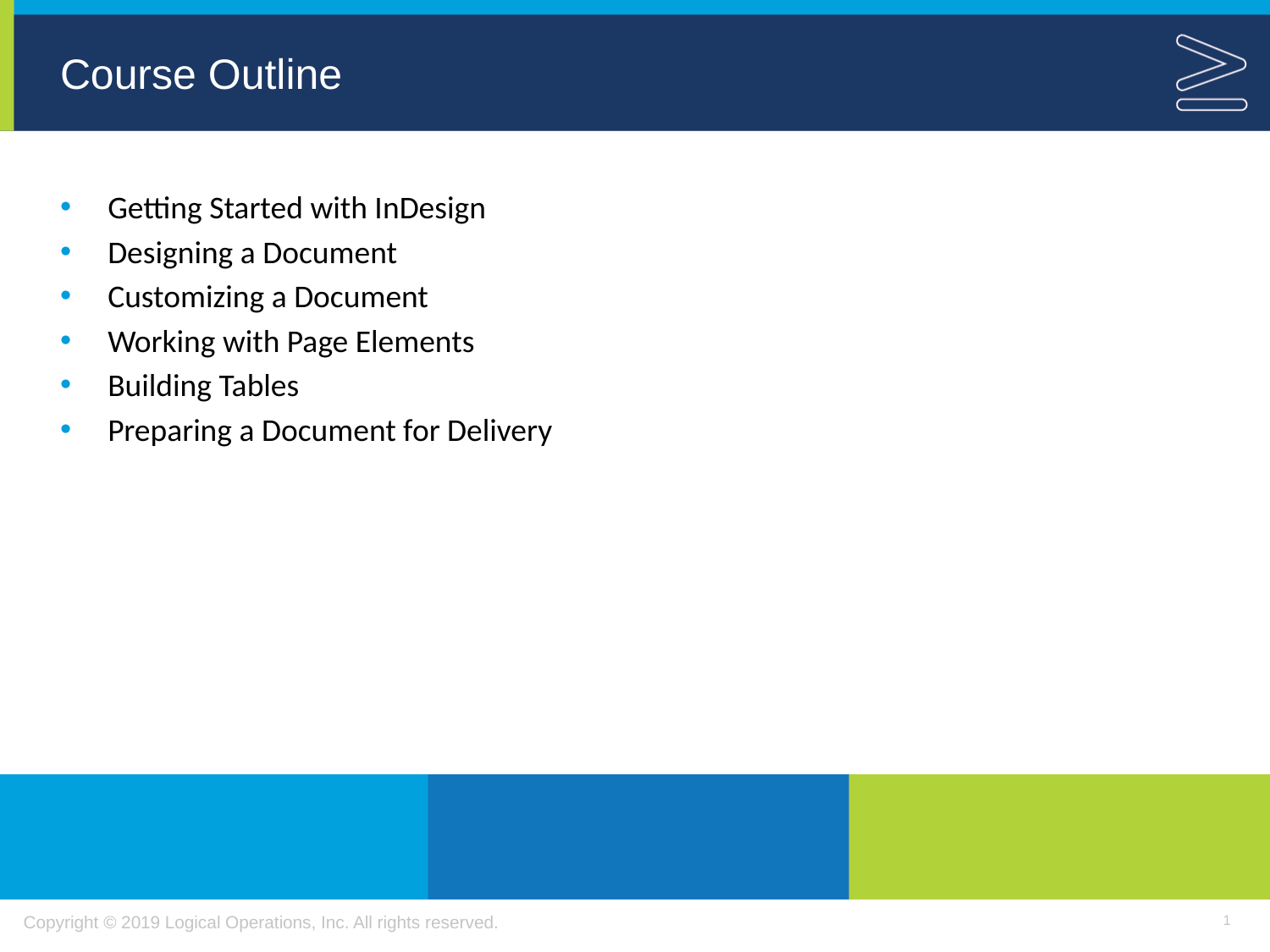

# Course Outline
Getting Started with InDesign
Designing a Document
Customizing a Document
Working with Page Elements
Building Tables
Preparing a Document for Delivery
1